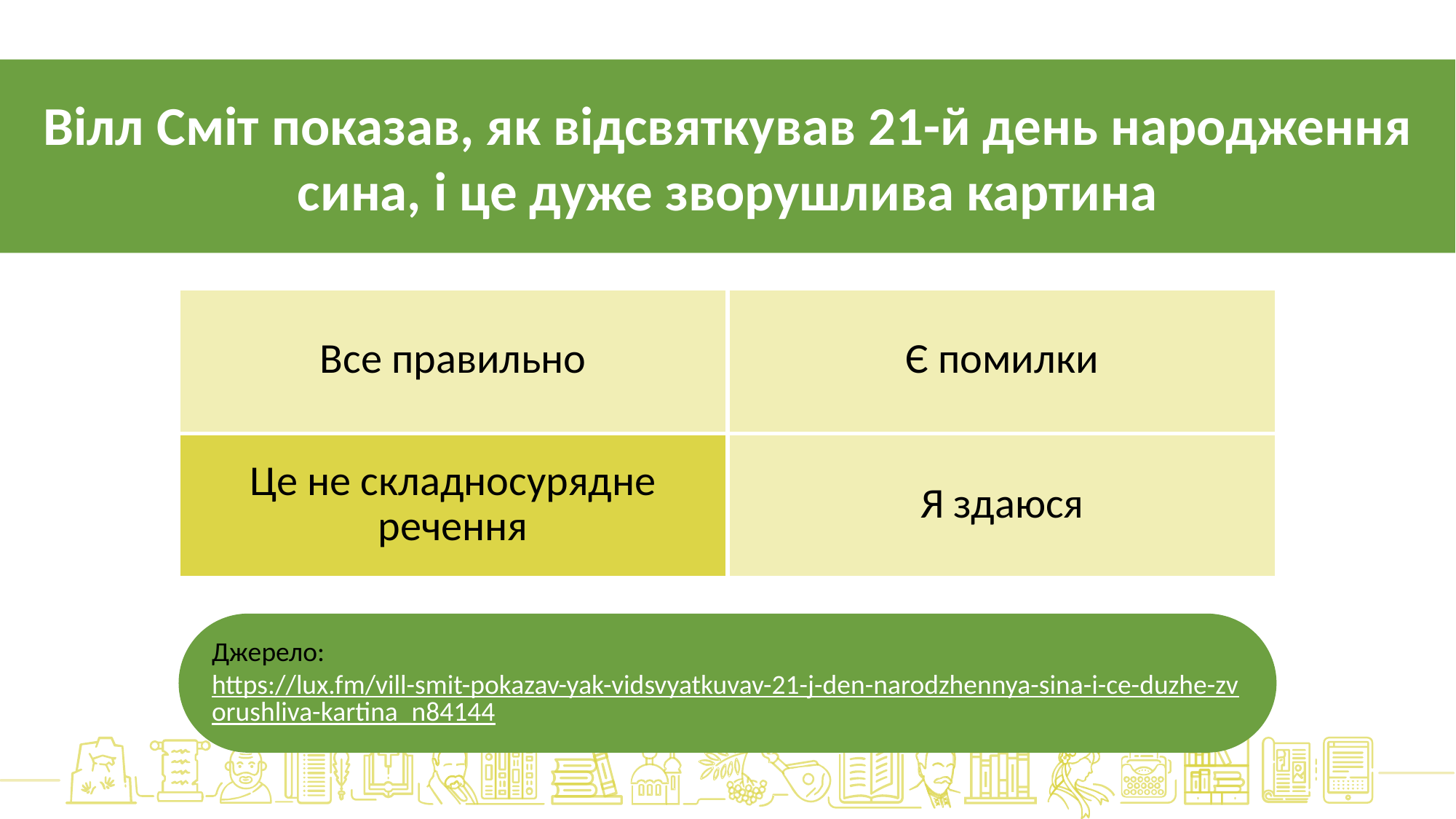

Вілл Сміт показав, як відсвяткував 21-й день народження сина, і це дуже зворушлива картина
| Все правильно | Є помилки |
| --- | --- |
| Це не складносурядне речення | Я здаюся |
Джерело: https://lux.fm/vill-smit-pokazav-yak-vidsvyatkuvav-21-j-den-narodzhennya-sina-i-ce-duzhe-zvorushliva-kartina_n84144